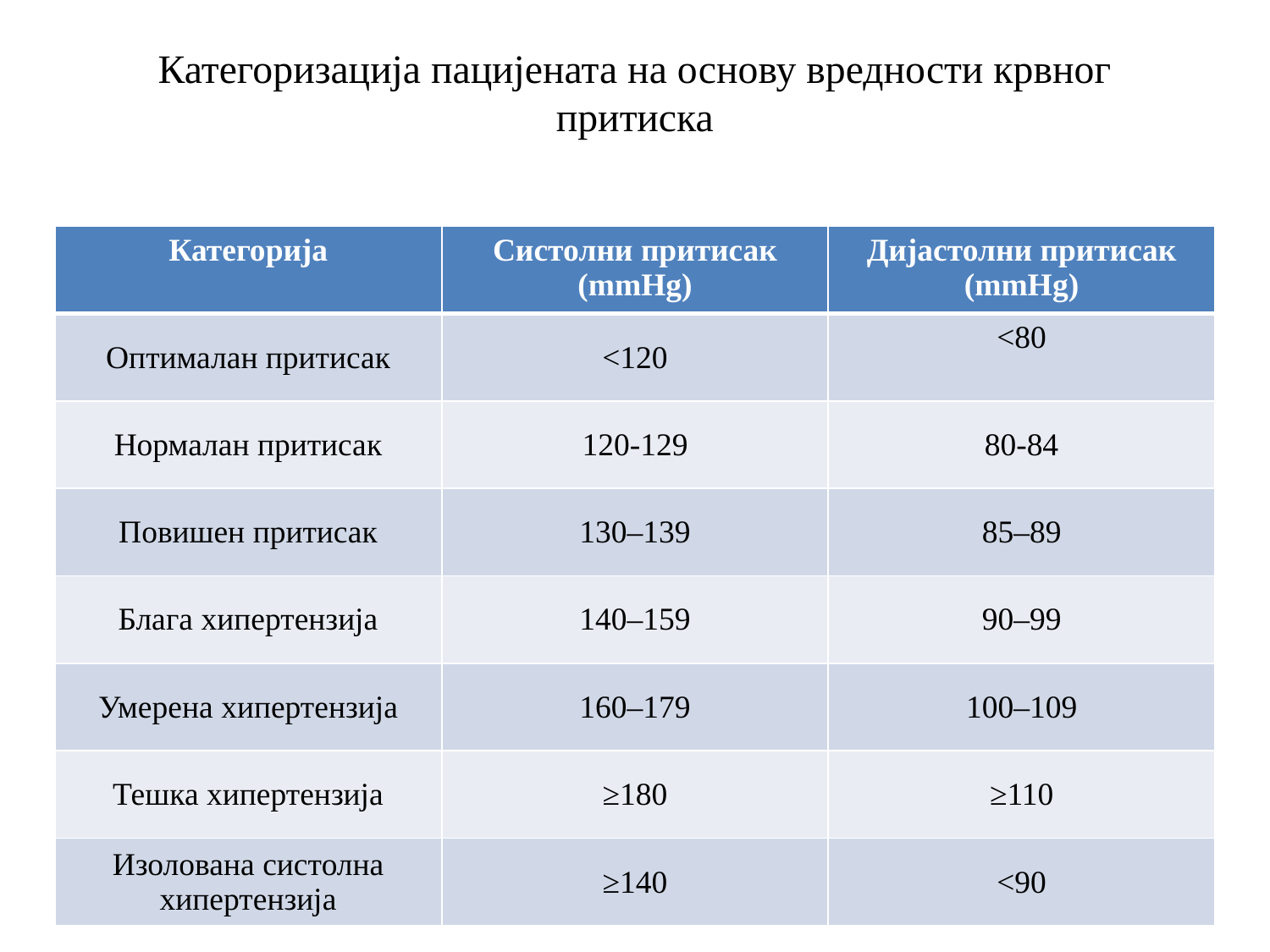

# Категоризација пацијената на основу вредности крвног притиска
| Категорија | Систолни притисак (mmHg) | Дијастолни притисак (mmHg) |
| --- | --- | --- |
| Оптималан притисак | <120 | <80 |
| Нормалан притисак | 120-129 | 80-84 |
| Повишен притисак | 130–139 | 85–89 |
| Блага хипертензија | 140–159 | 90–99 |
| Умерена хипертензија | 160–179 | 100–109 |
| Тешка хипертензија | ≥180 | ≥110 |
| Изолована систолна хипертензија | ≥140 | <90 |